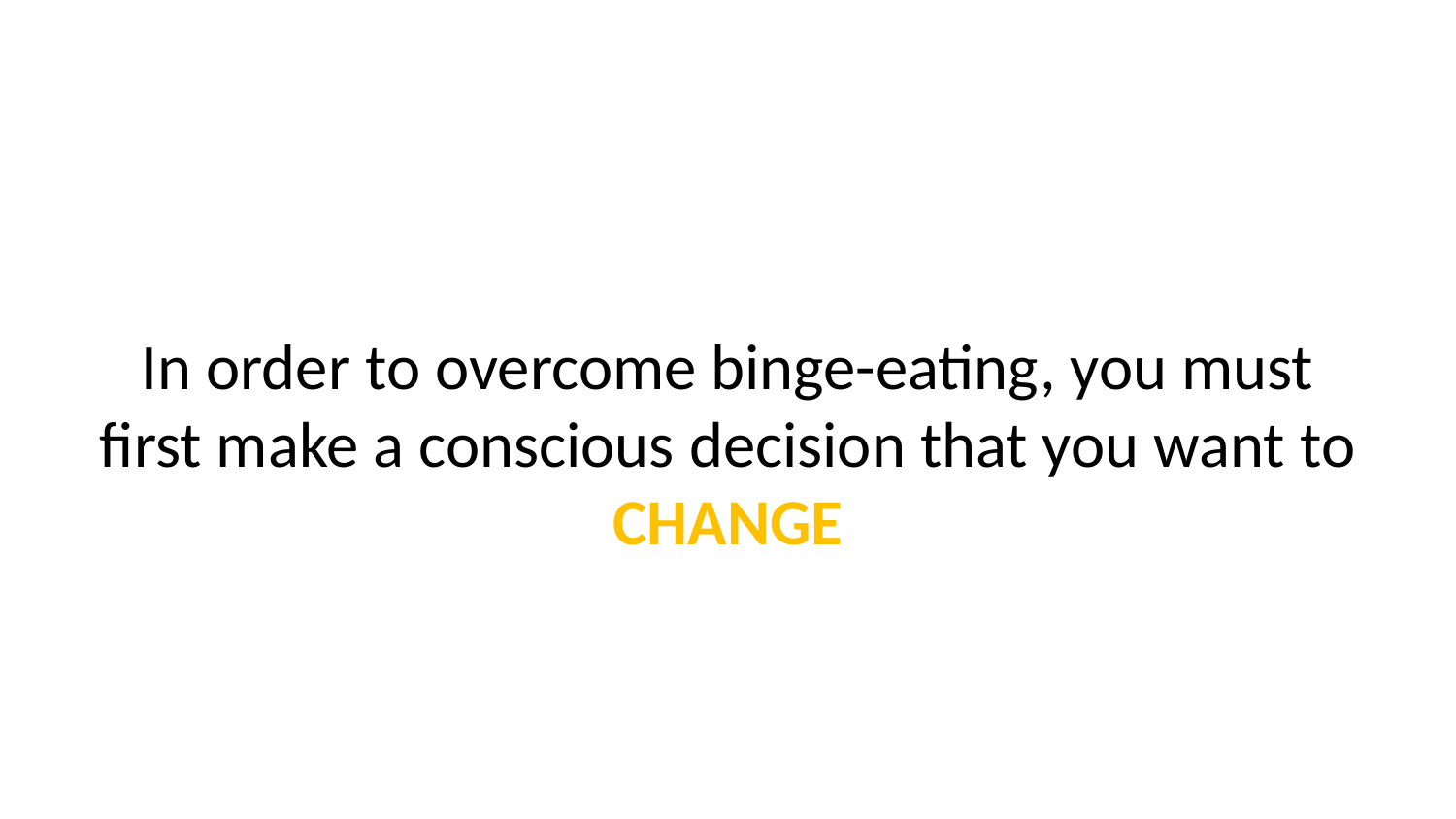

In order to overcome binge-eating, you must first make a conscious decision that you want to CHANGE